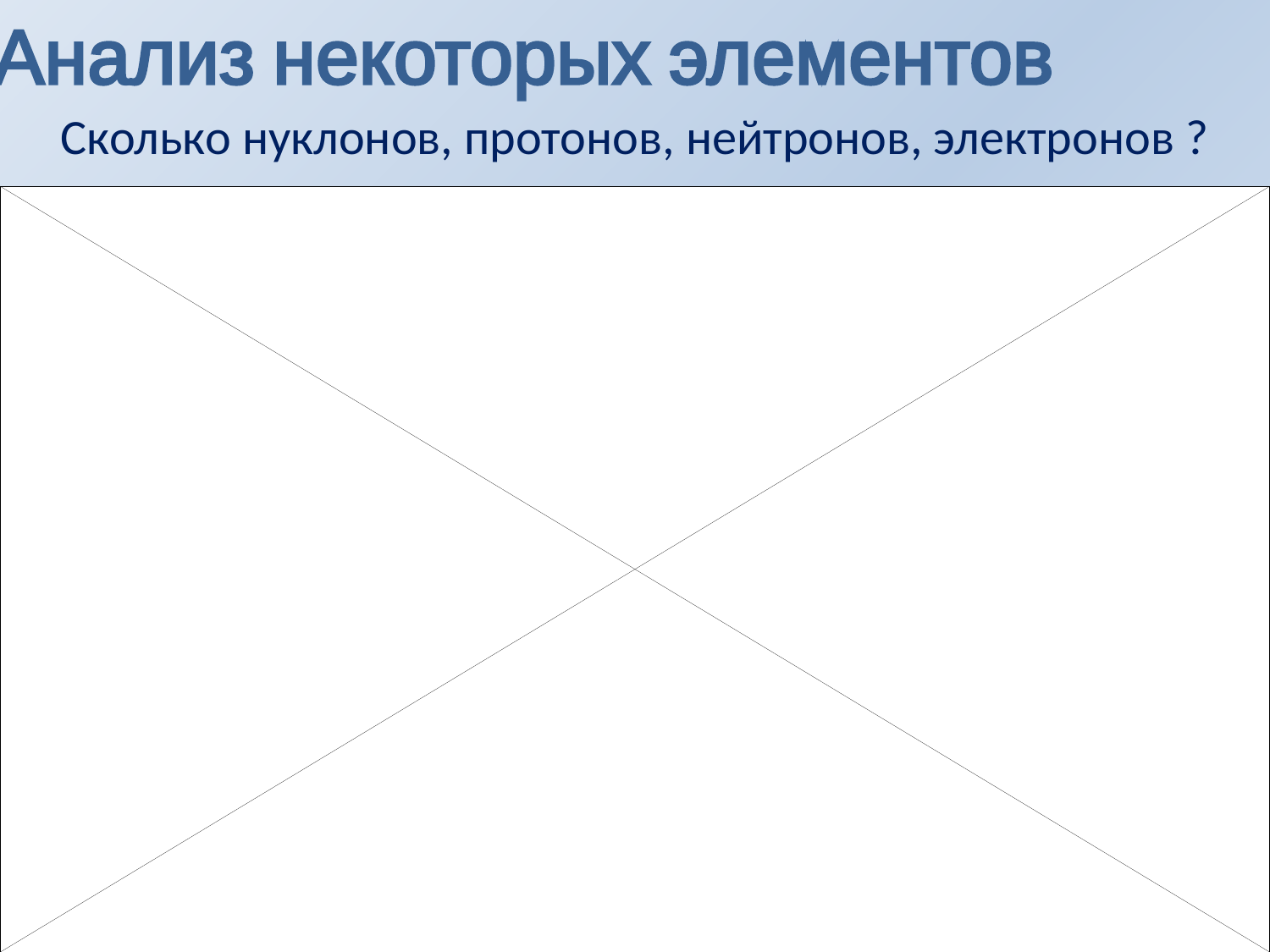

Анализ некоторых элементов
Сколько нуклонов, протонов, нейтронов, электронов ?